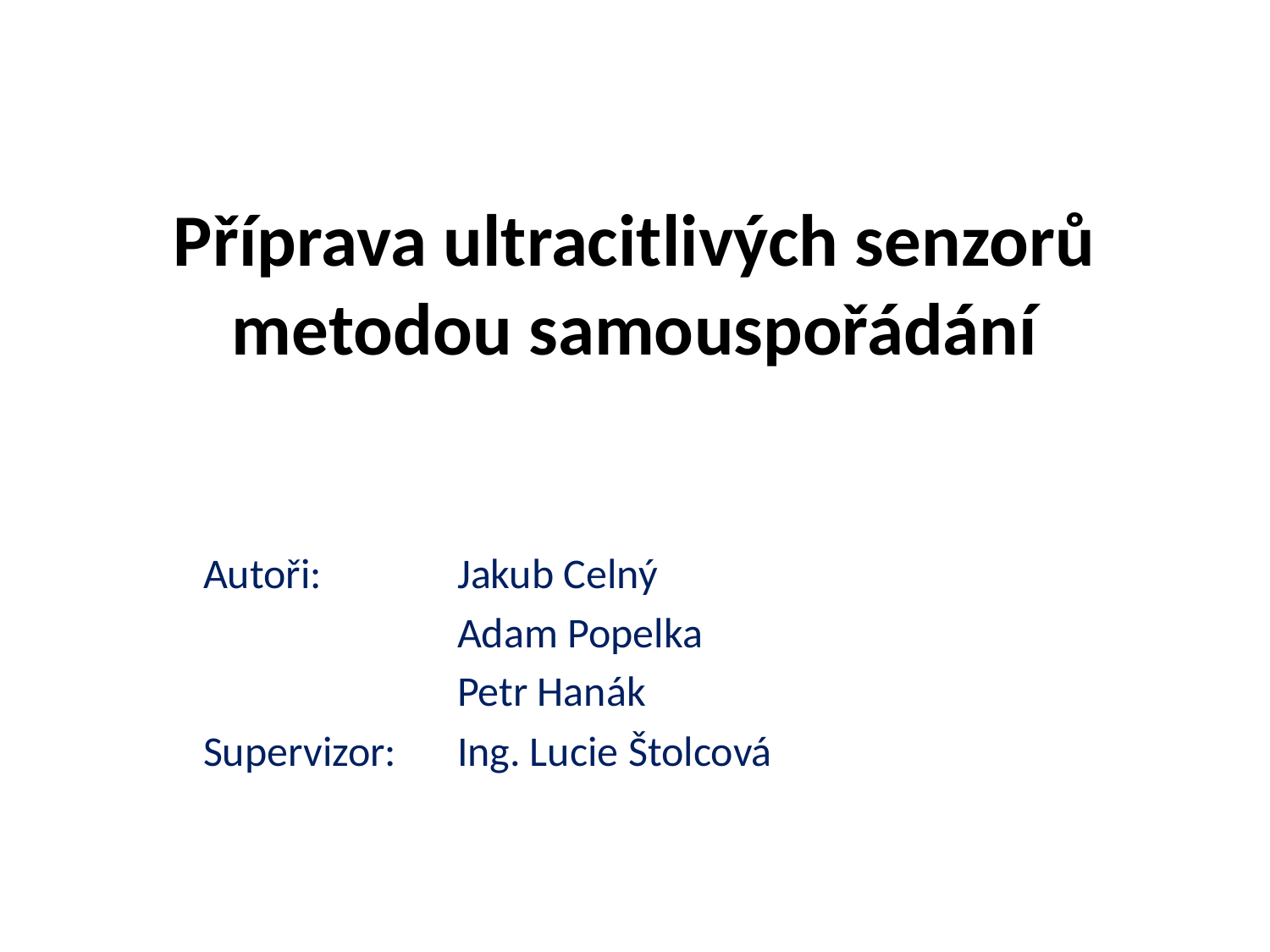

# Příprava ultracitlivých senzorů metodou samouspořádání
Autoři:		Jakub Celný
		Adam Popelka
		Petr Hanák
Supervizor: 	Ing. Lucie Štolcová